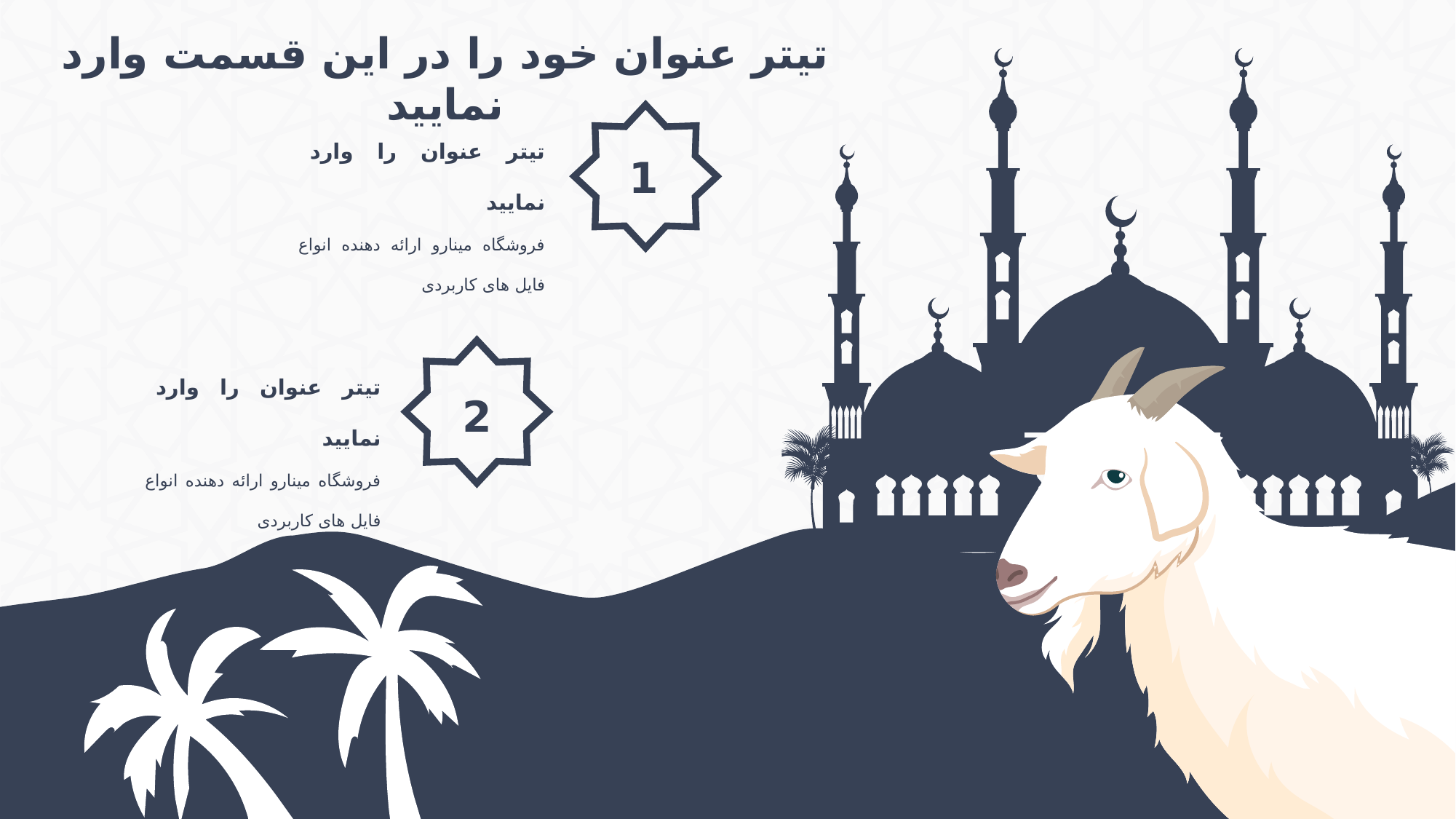

تیتر عنوان خود را در این قسمت وارد نمایید

تیتر عنوان را وارد نمایید
فروشگاه مینارو ارائه دهنده انواع فایل های کاربردی
1

تیتر عنوان را وارد نمایید
فروشگاه مینارو ارائه دهنده انواع فایل های کاربردی

2